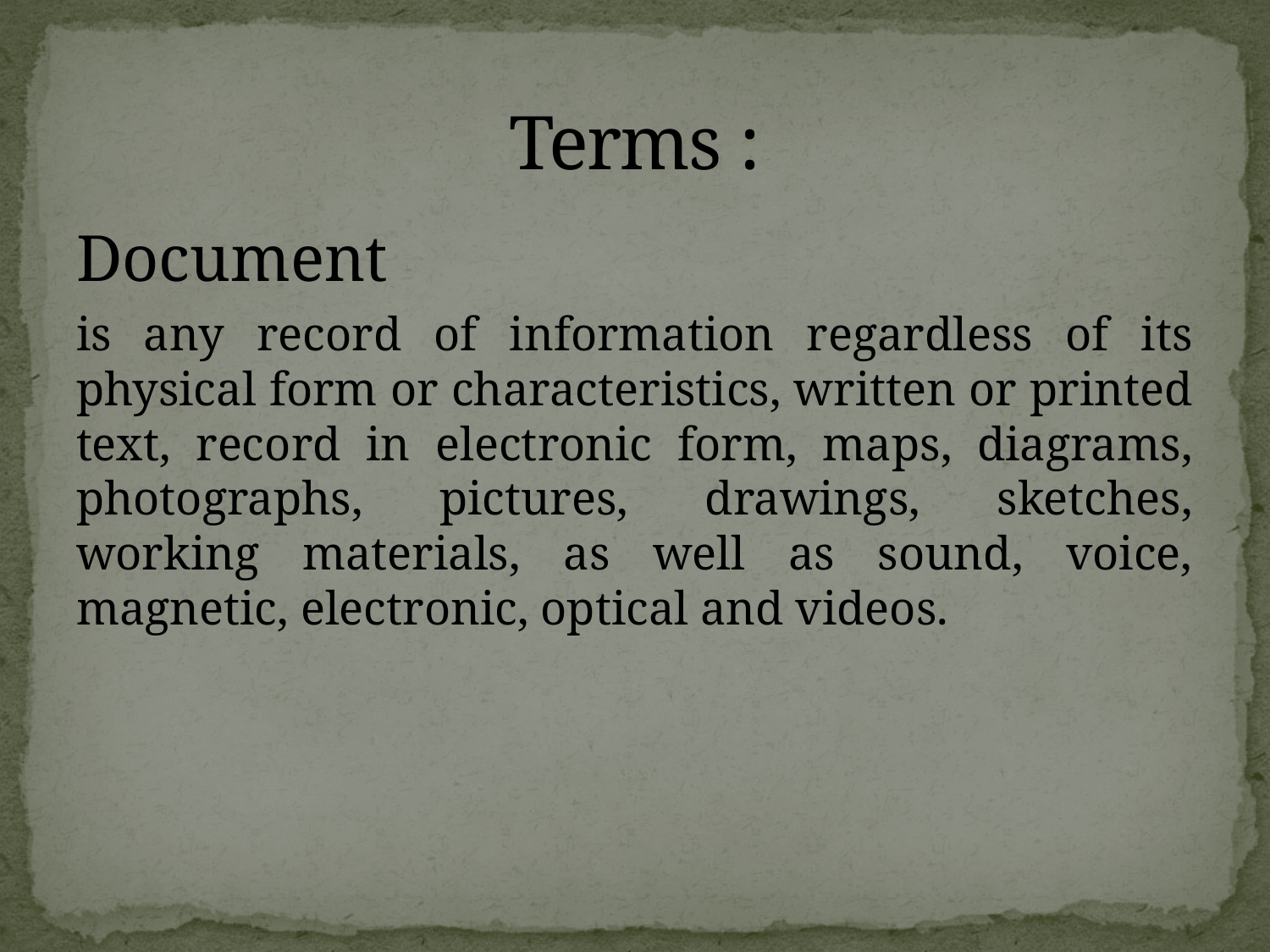

# Terms :
Document
is any record of information regardless of its physical form or characteristics, written or printed text, record in electronic form, maps, diagrams, photographs, pictures, drawings, sketches, working materials, as well as sound, voice, magnetic, electronic, optical and videos.